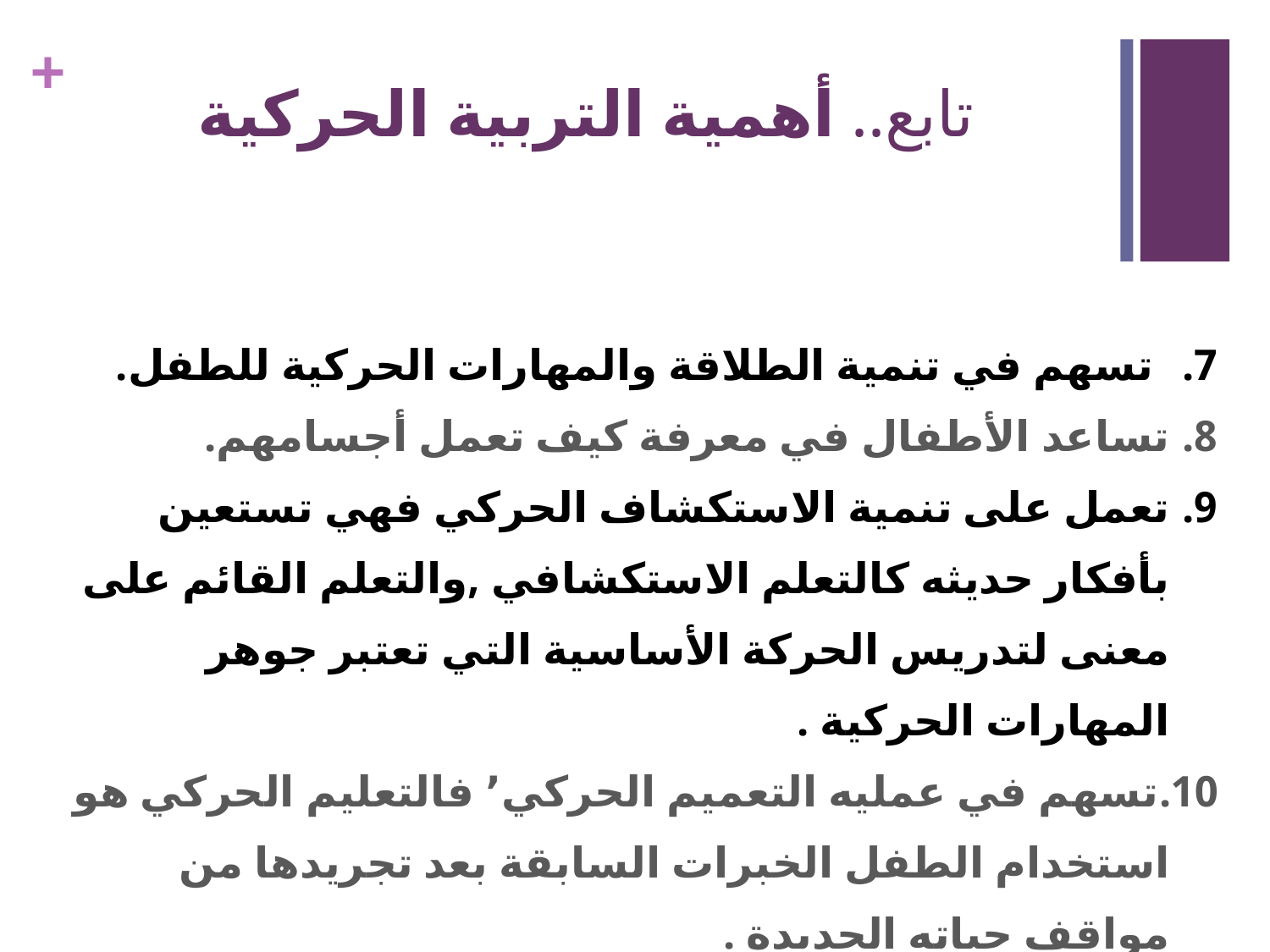

# تابع.. أهمية التربية الحركية
تسهم في تنمية الطلاقة والمهارات الحركية للطفل.
تساعد الأطفال في معرفة كيف تعمل أجسامهم.
تعمل على تنمية الاستكشاف الحركي فهي تستعين بأفكار حديثه كالتعلم الاستكشافي ,والتعلم القائم على معنى لتدريس الحركة الأساسية التي تعتبر جوهر المهارات الحركية .
تسهم في عمليه التعميم الحركي٬ فالتعليم الحركي هو استخدام الطفل الخبرات السابقة بعد تجريدها من مواقف حياته الجديدة .
مشاركة الأطفال الآخرين في أداء قصص حركية أو تمثيليات او ألعاب جماعية.